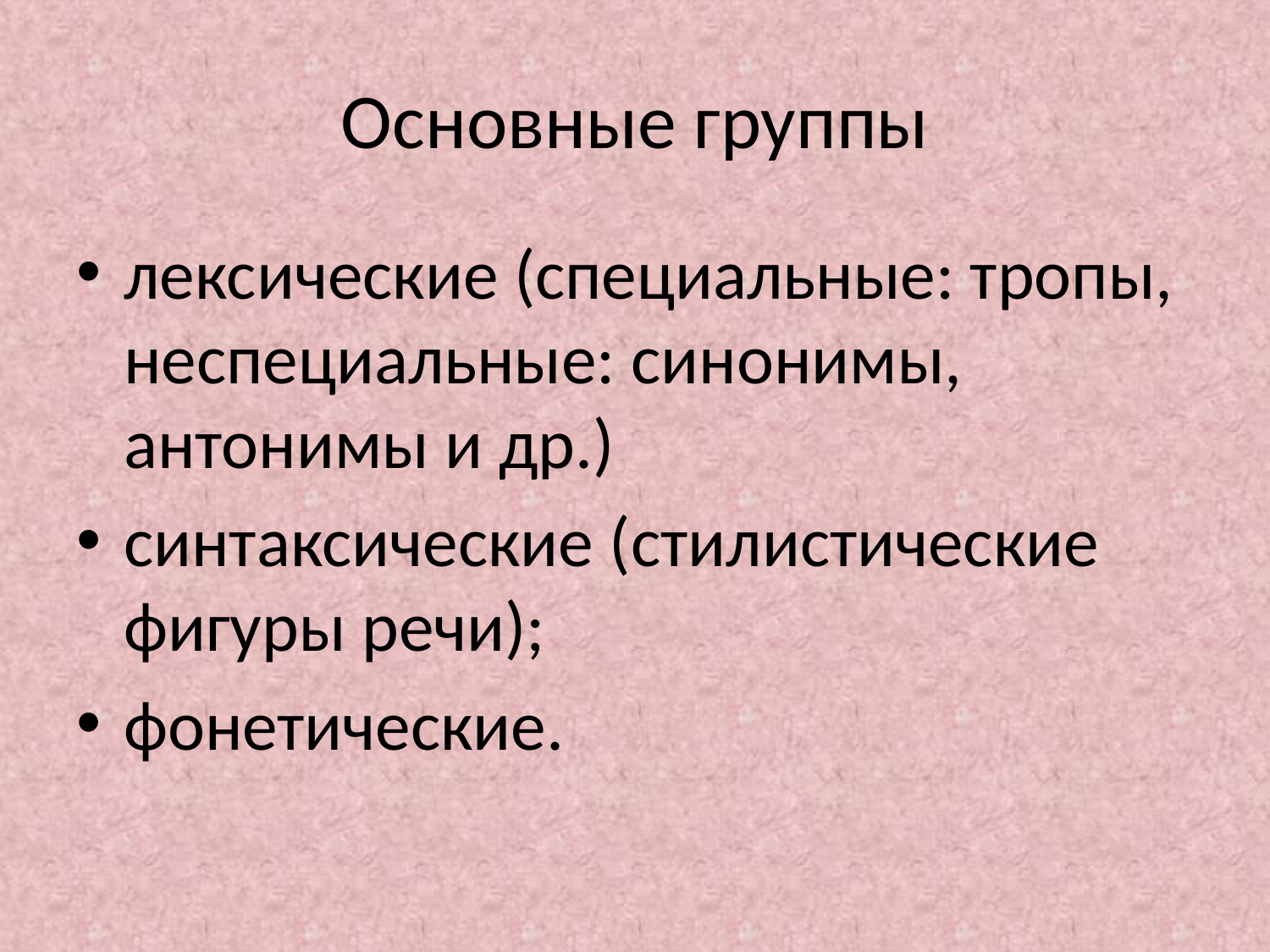

# Основные группы
лексические (специальные: тропы, неспециальные: синонимы, антонимы и др.)
синтаксические (стилистические фигуры речи);
фонетические.